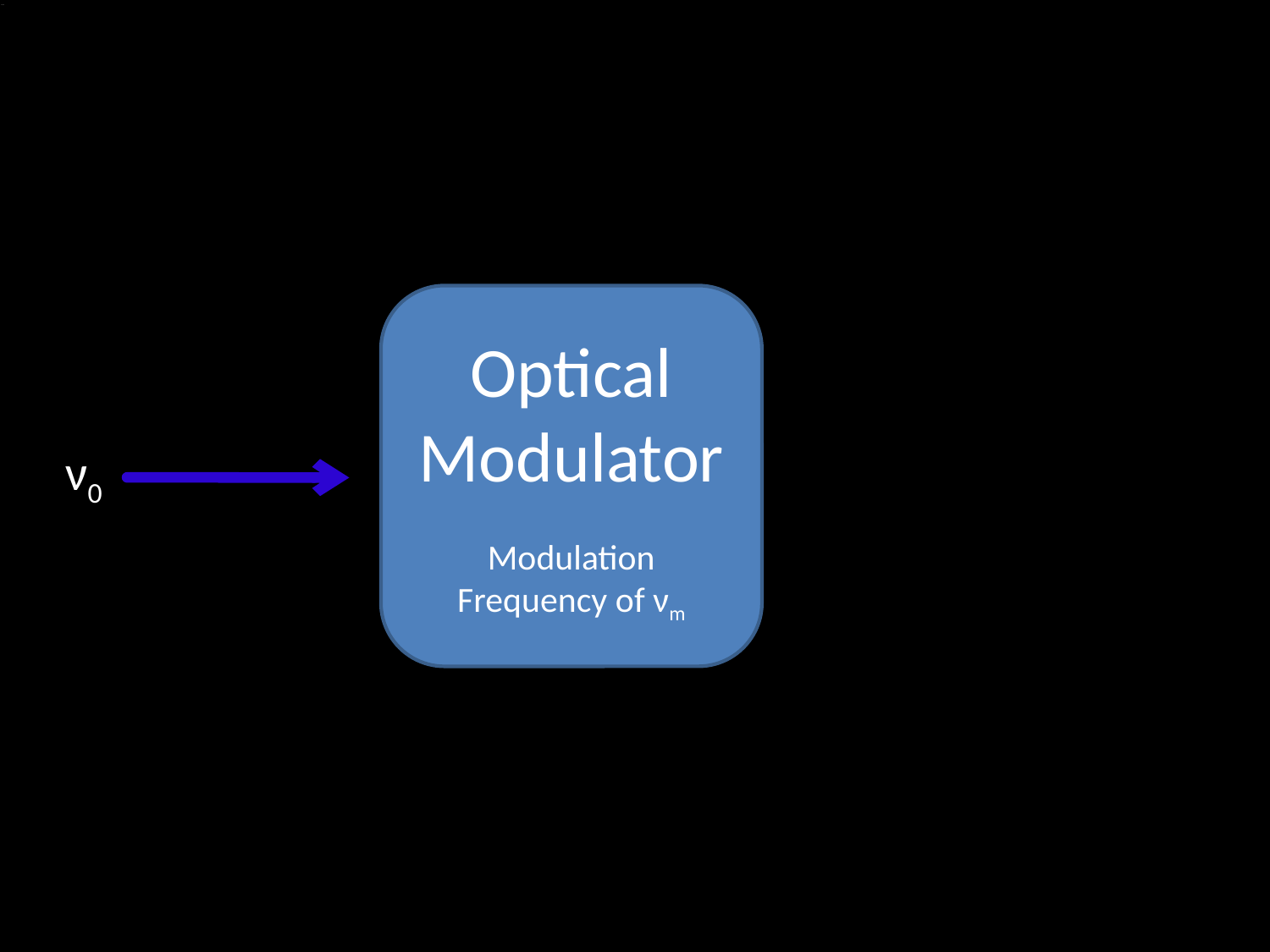

Optical Modulator

Modulation Frequency of νm
ν0